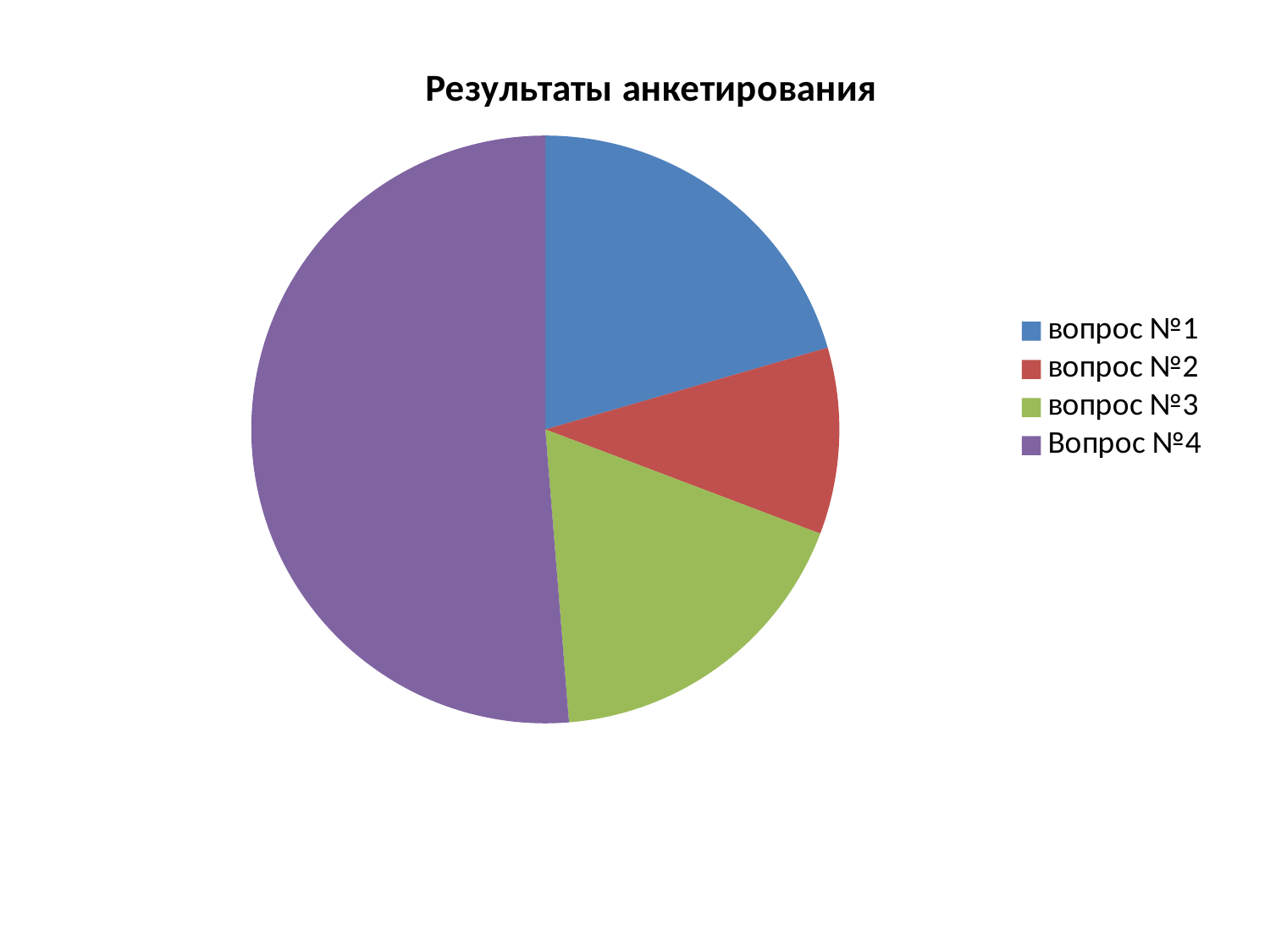

#

### Chart:

| Category | Результаты анкетирования |
|---|---|
| вопрос №1 | 40.0 |
| вопрос №2 | 20.0 |
| вопрос №3 | 35.0 |
| Вопрос №4 | 100.0 |